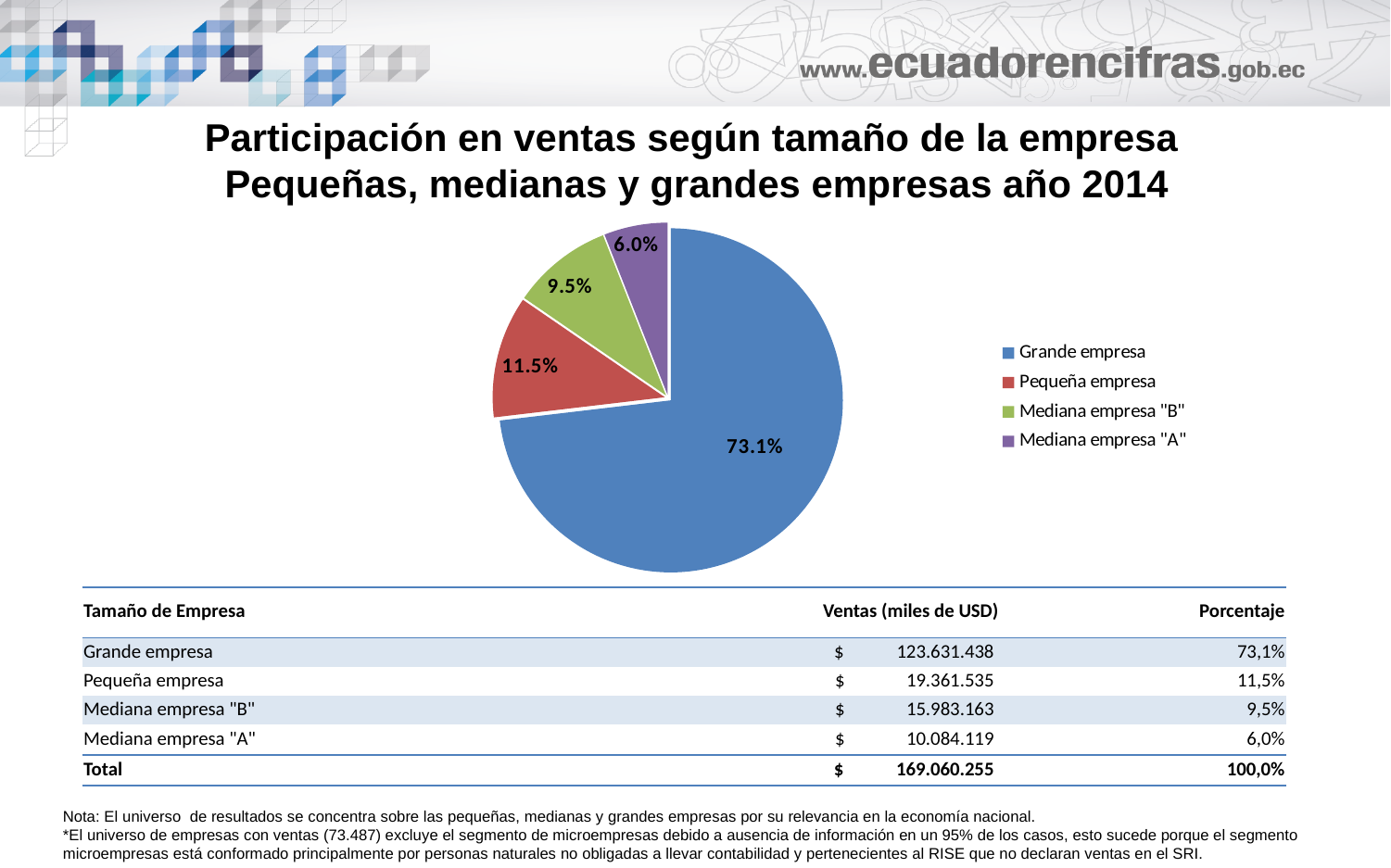

# Participación en ventas según tamaño de la empresa Pequeñas, medianas y grandes empresas año 2014

### Chart

| Category |  |
|---|---|
| Grande empresa | 0.7312862367725983 |
| Pequeña empresa | 0.11452446511288922 |
| Mediana empresa "B" | 0.09454122050946938 |
| Mediana empresa "A" | 0.059648077605043766 |
| Tamaño de Empresa | Ventas (miles de USD) | Porcentaje |
| --- | --- | --- |
| Grande empresa | $ 123.631.438 | 73,1% |
| Pequeña empresa | $ 19.361.535 | 11,5% |
| Mediana empresa "B" | $ 15.983.163 | 9,5% |
| Mediana empresa "A" | $ 10.084.119 | 6,0% |
| Total | $ 169.060.255 | 100,0% |
Nota: El universo  de resultados se concentra sobre las pequeñas, medianas y grandes empresas por su relevancia en la economía nacional.
*El universo de empresas con ventas (73.487) excluye el segmento de microempresas debido a ausencia de información en un 95% de los casos, esto sucede porque el segmento microempresas está conformado principalmente por personas naturales no obligadas a llevar contabilidad y pertenecientes al RISE que no declaran ventas en el SRI.